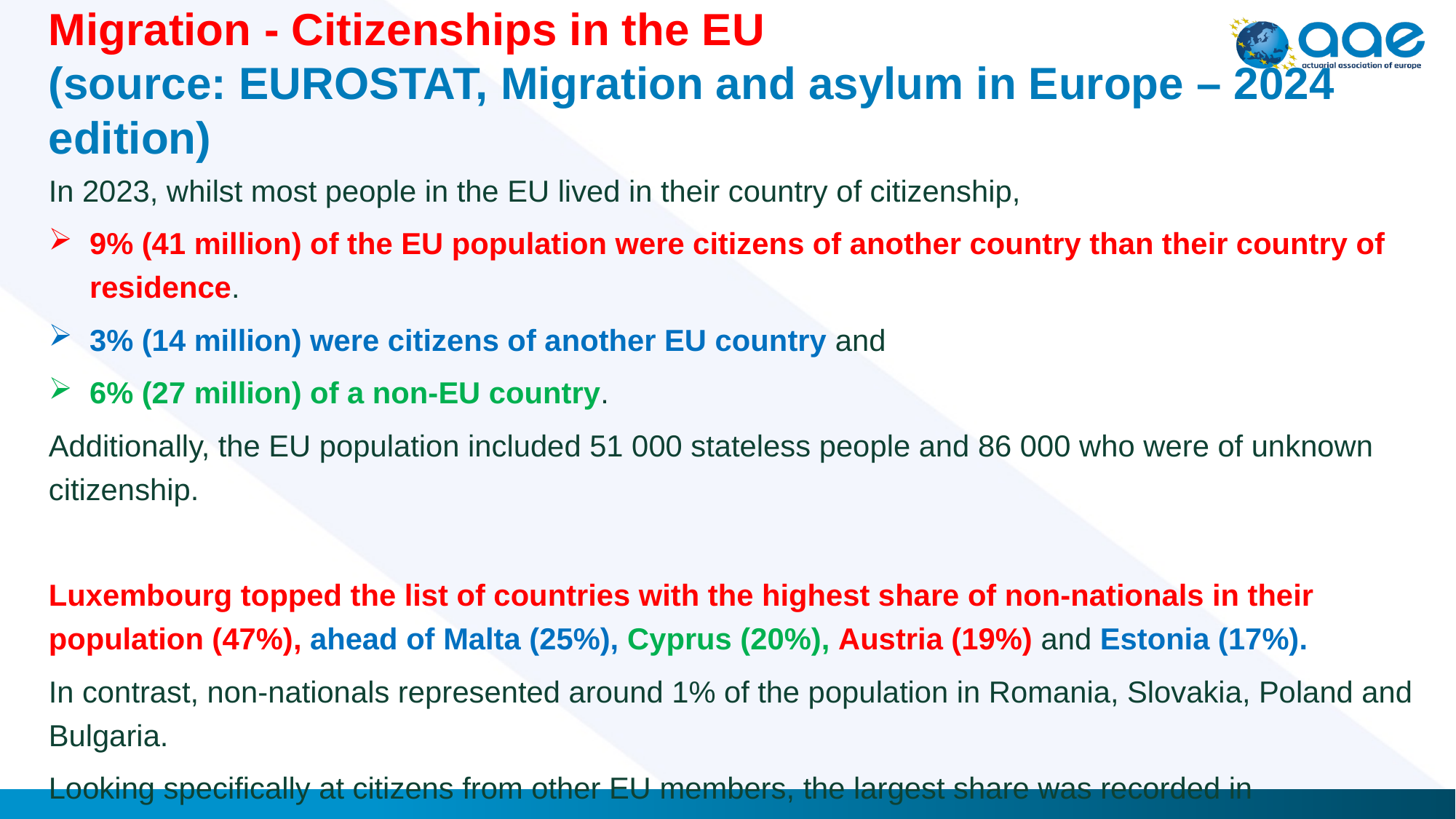

# Migration - Citizenships in the EU (source: EUROSTAT, Migration and asylum in Europe – 2024 edition)
In 2023, whilst most people in the EU lived in their country of citizenship,
9% (41 million) of the EU population were citizens of another country than their country of residence.
3% (14 million) were citizens of another EU country and
6% (27 million) of a non-EU country.
Additionally, the EU population included 51 000 stateless people and 86 000 who were of unknown citizenship.

Luxembourg topped the list of countries with the highest share of non-nationals in their population (47%), ahead of Malta (25%), Cyprus (20%), Austria (19%) and Estonia (17%).
In contrast, non-nationals represented around 1% of the population in Romania, Slovakia, Poland and Bulgaria.
Looking specifically at citizens from other EU members, the largest share was recorded in Luxembourg (37%) followed by Cyprus and Austria (both 10%). The proportion of citizens from outside the EU was largest in Malta (18%), Estonia (16%) and Latvia (14%).